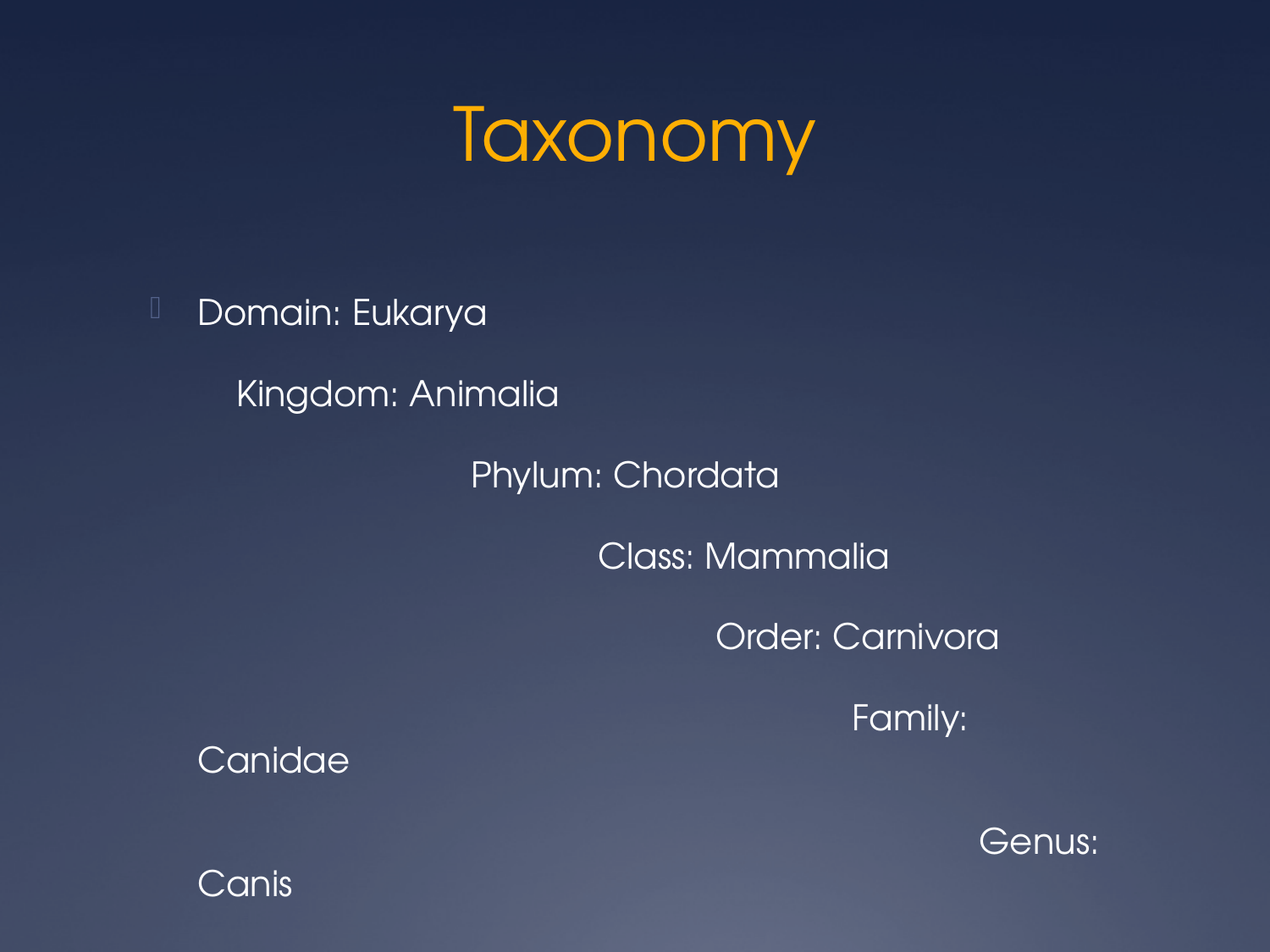

# Taxonomy
Domain: Eukarya
	    Kingdom: Animalia
			  Phylum: Chordata
				  Class: Mammalia
					 Order: Carnivora
						  Family: Canidae
							  Genus: Canis
								 Species: lupus